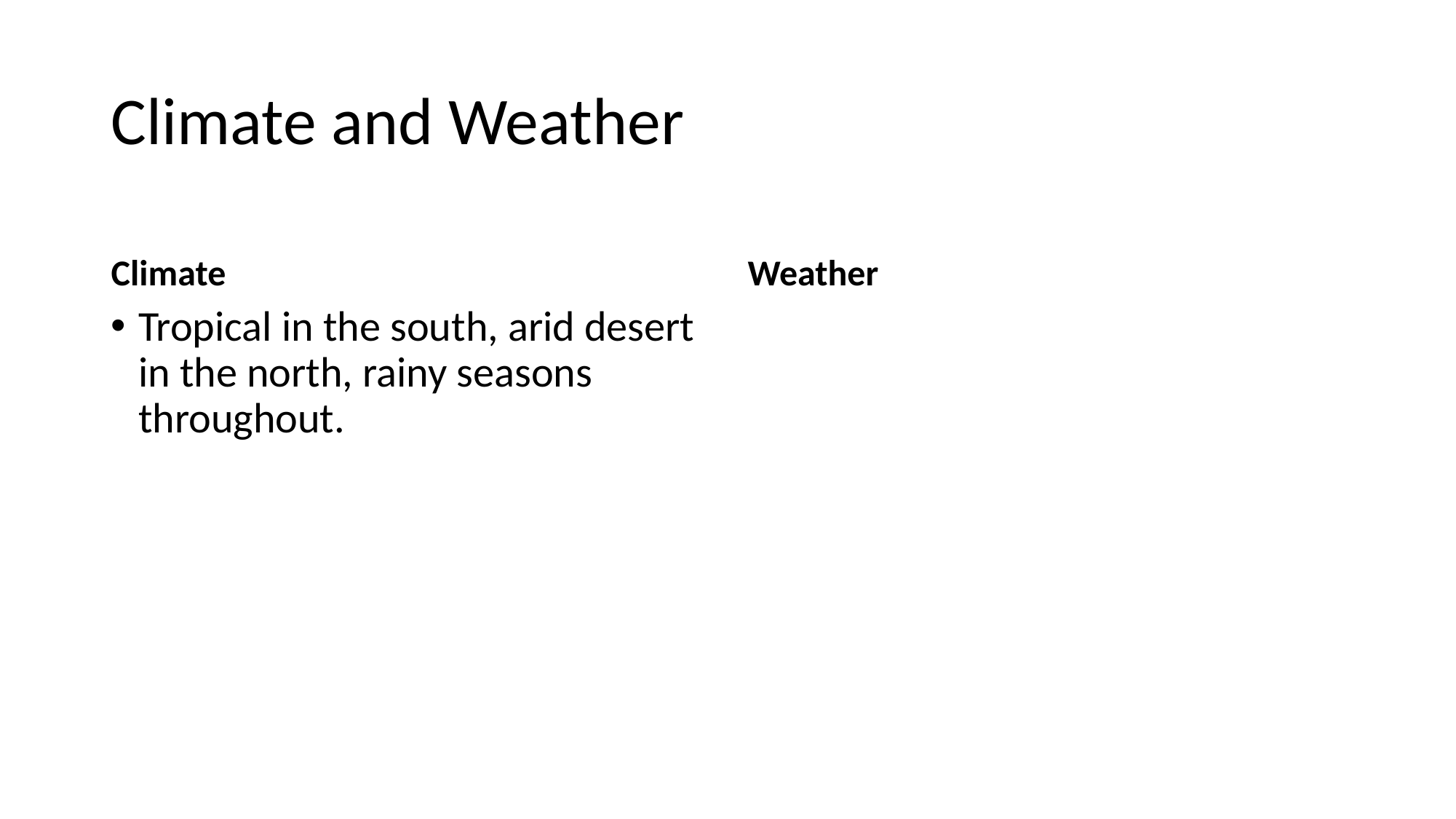

# Climate and Weather
Climate
Weather
Tropical in the south, arid desert in the north, rainy seasons throughout.